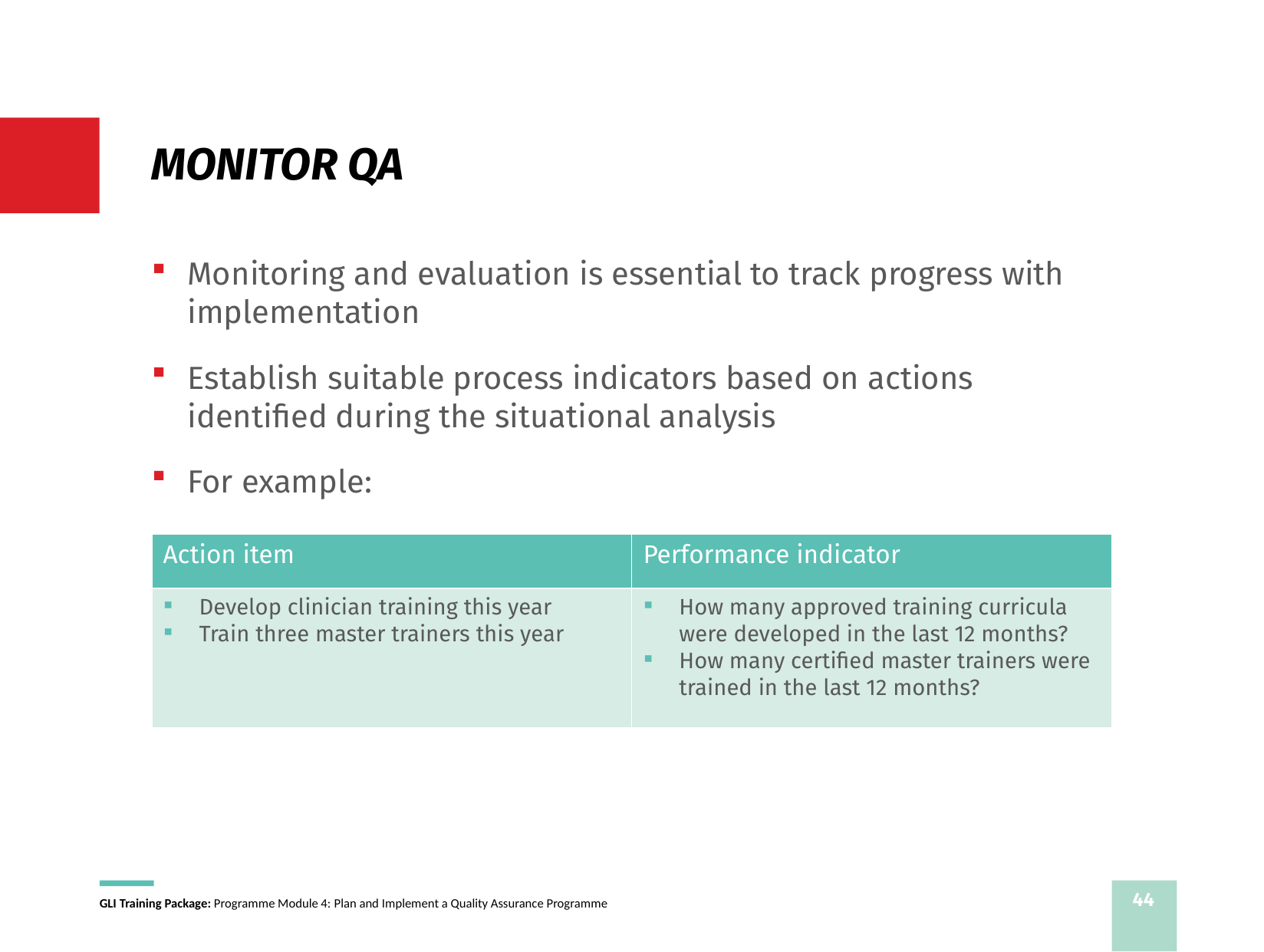

# MONITOR QA
Monitoring and evaluation is essential to track progress with implementation
Establish suitable process indicators based on actions identified during the situational analysis
For example:
| Action item | Performance indicator |
| --- | --- |
| Develop clinician training this year Train three master trainers this year | How many approved training curricula were developed in the last 12 months? How many certified master trainers were trained in the last 12 months? |